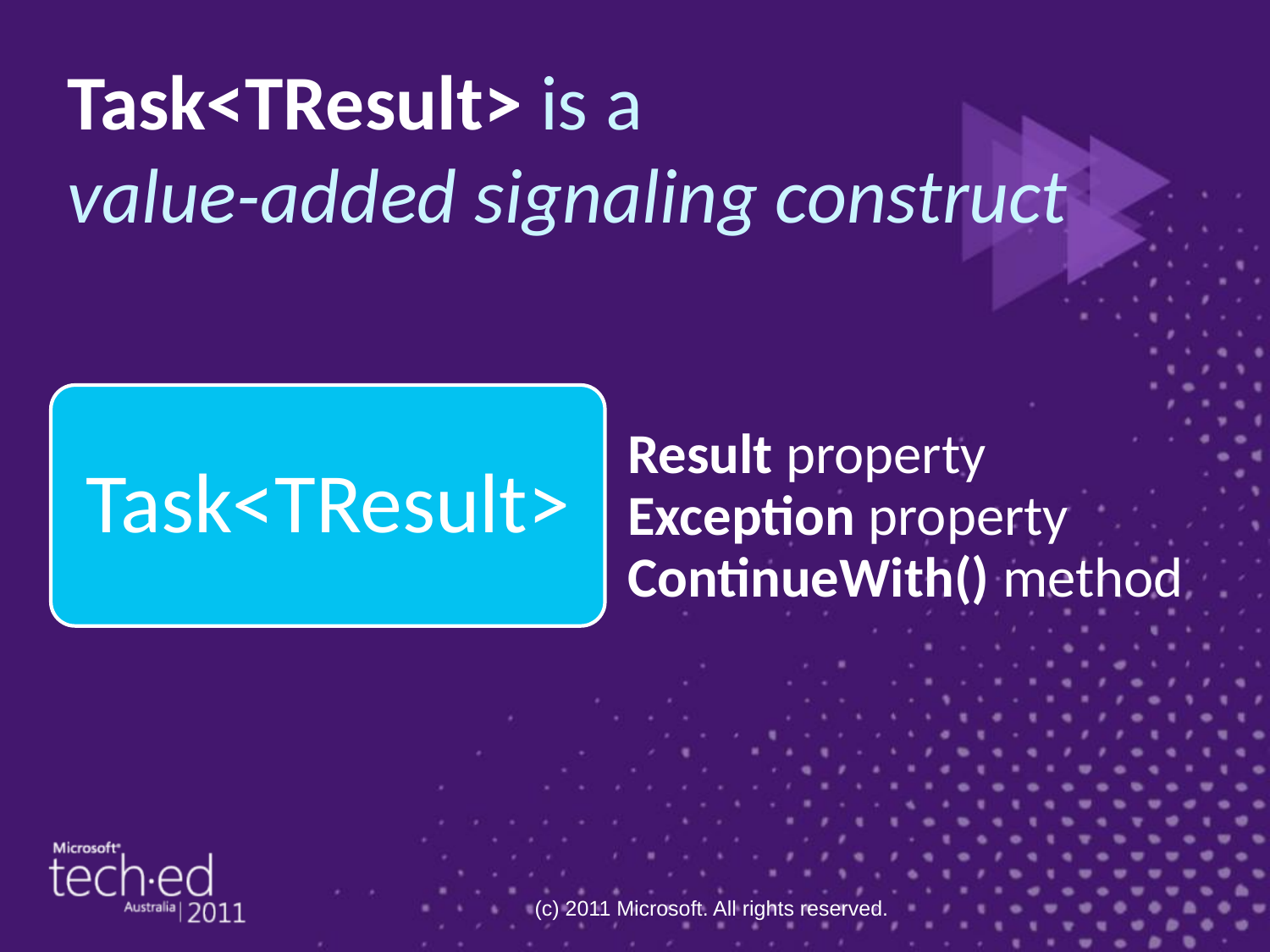

Task<TResult> is a
value-added signaling construct

Task<TResult>
Result property
Exception property
ContinueWith() method
(c) 2011 Microsoft. All rights reserved.